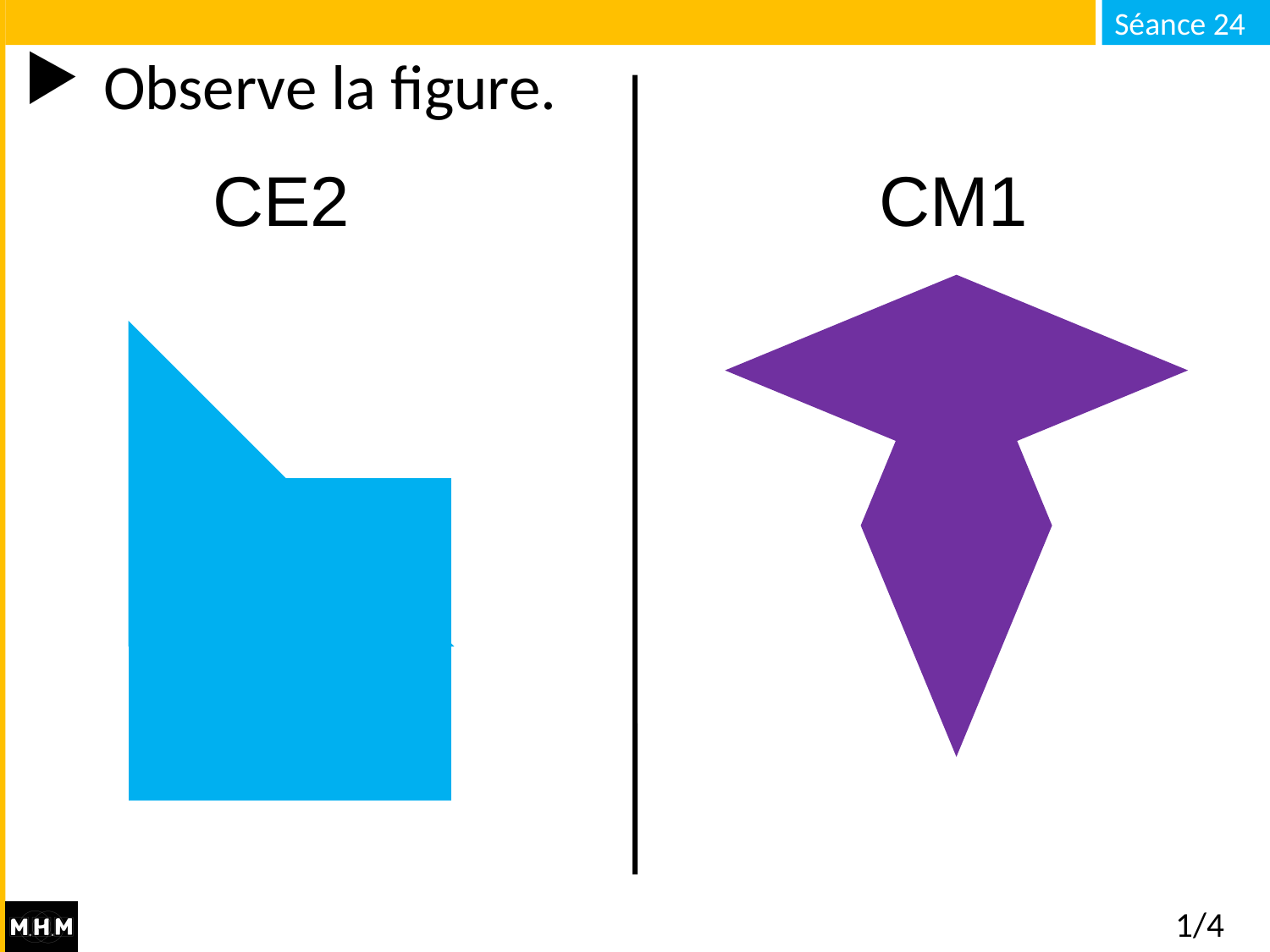

# Observe la figure.

CE2                           CM1

1/4